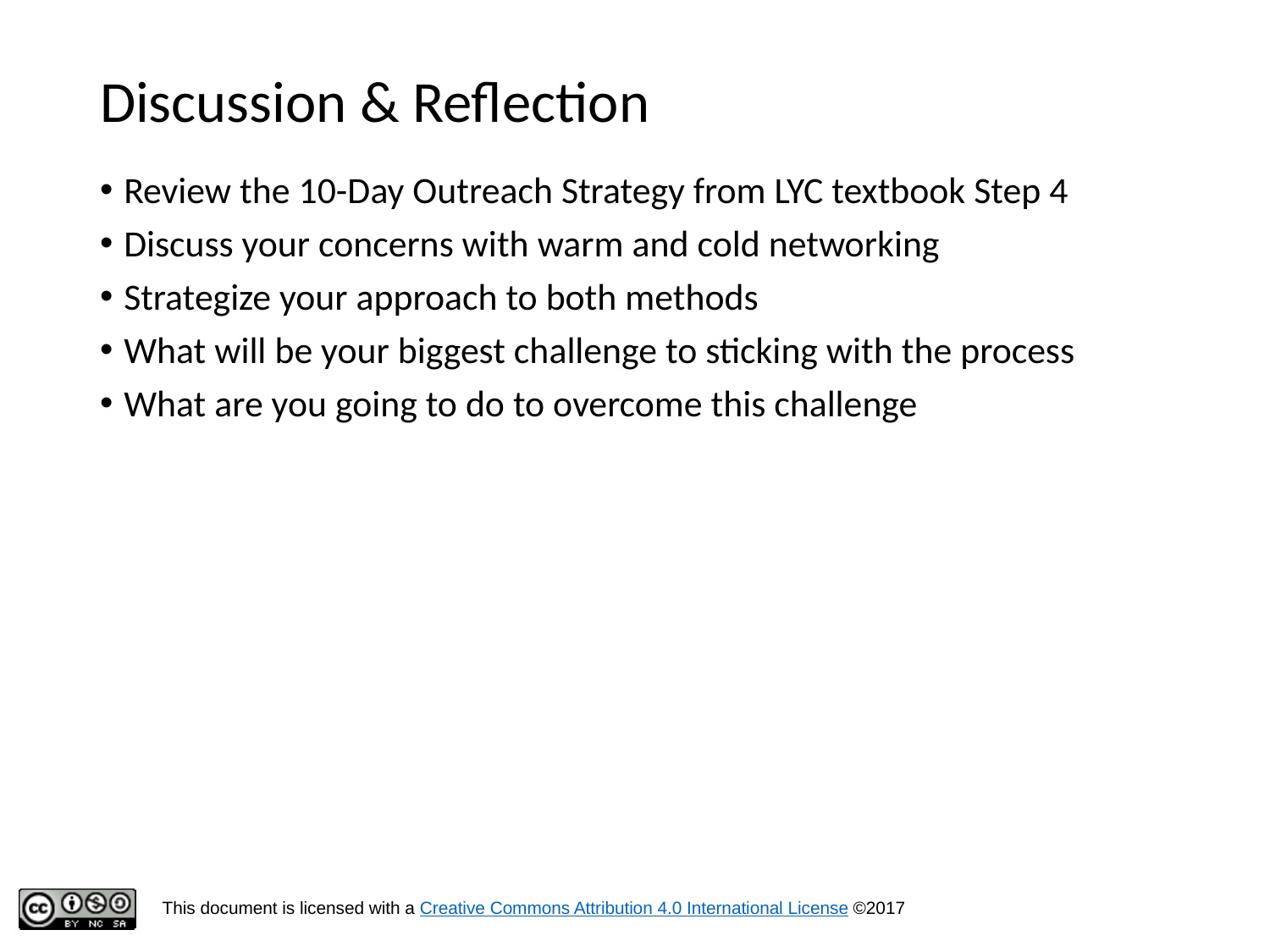

# Discussion & Reflection
Review the 10-Day Outreach Strategy from LYC textbook Step 4
Discuss your concerns with warm and cold networking
Strategize your approach to both methods
What will be your biggest challenge to sticking with the process
What are you going to do to overcome this challenge